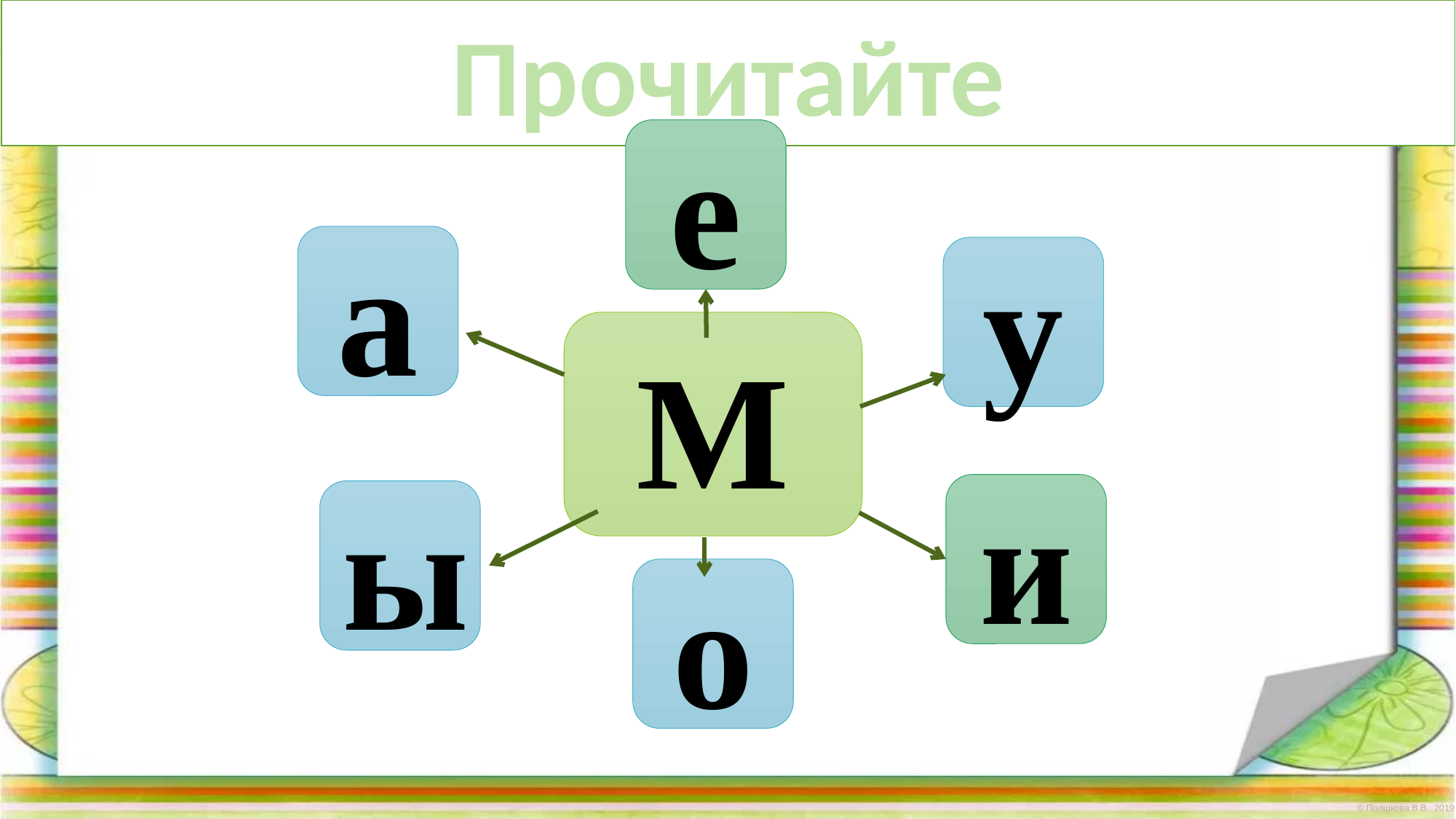

Прочитайте
е
а
у
М
и
ы
о